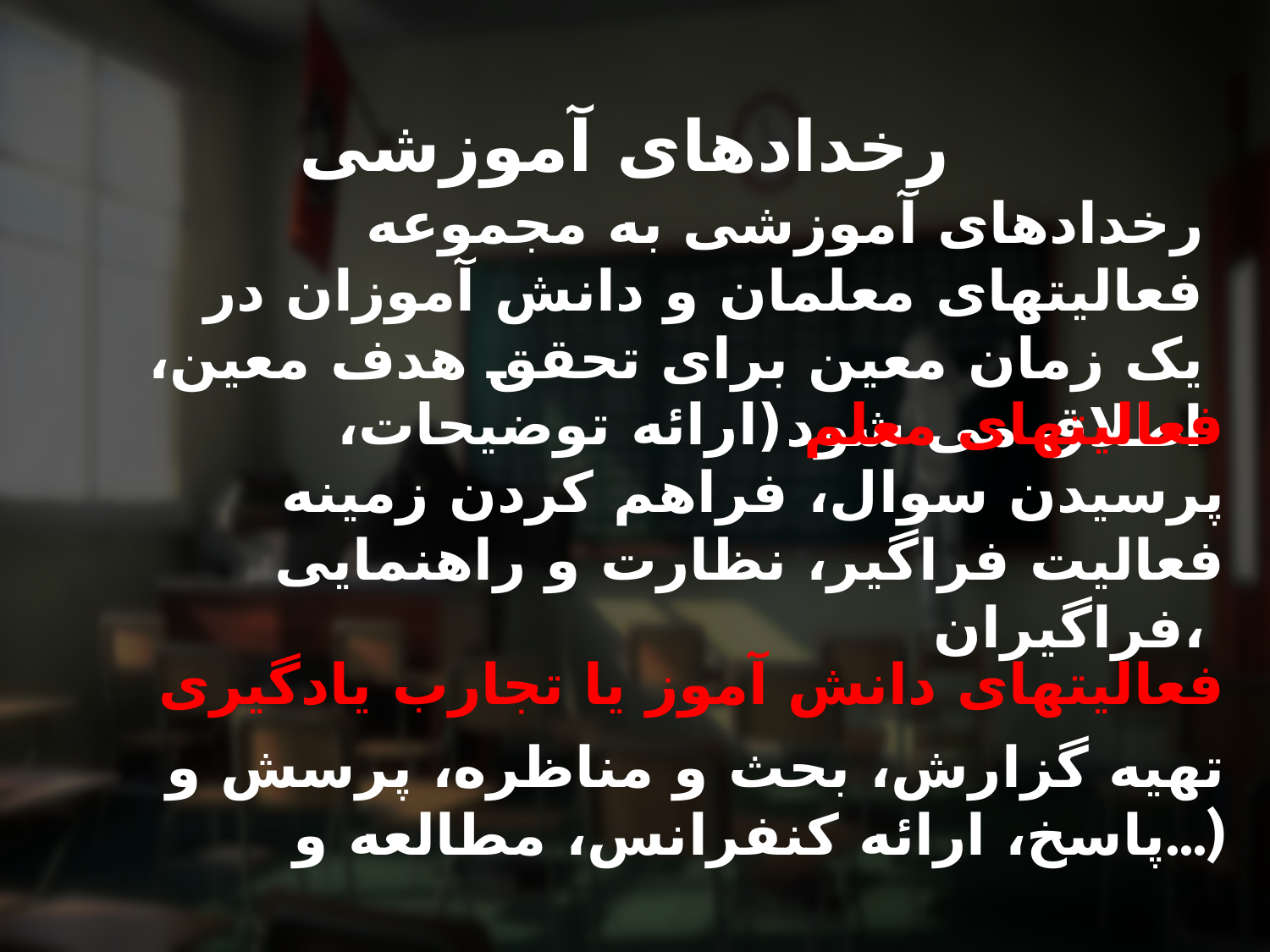

# رخدادهای آموزشی
رخدادهای آموزشی به مجموعه فعالیتهای معلمان و دانش آموزان در یک زمان معین برای تحقق هدف معین، اطلاق می شود
فعالیتهای معلم (ارائه توضیحات، پرسیدن سوال، فراهم کردن زمینه فعالیت فراگیر، نظارت و راهنمایی فراگیران،
فعالیتهای دانش آموز یا تجارب یادگیری
تهیه گزارش، بحث و مناظره، پرسش و پاسخ، ارائه کنفرانس، مطالعه و...)